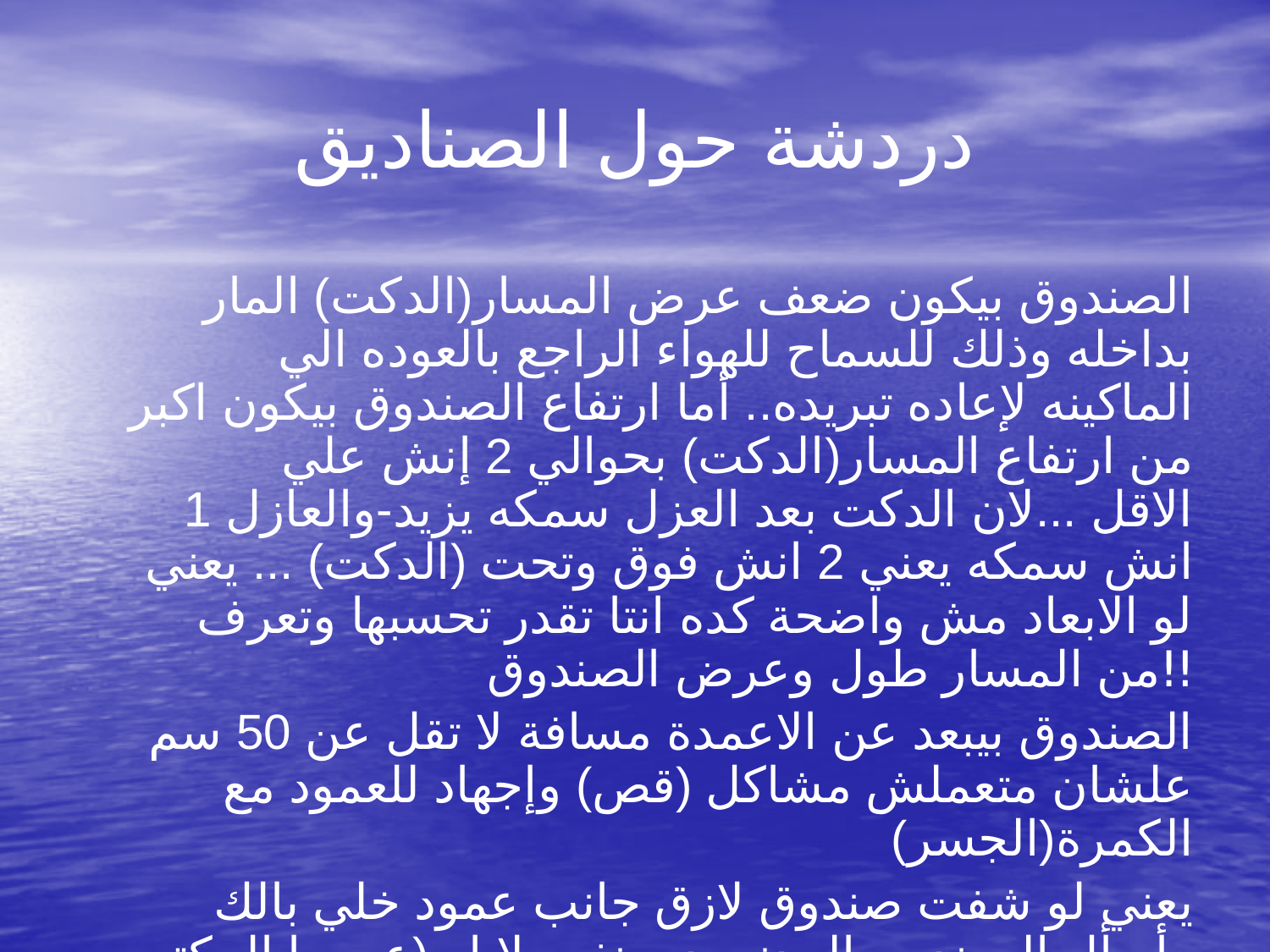

# دردشة حول الصناديق
الصندوق بيكون ضعف عرض المسار(الدكت) المار بداخله وذلك للسماح للهواء الراجع بالعوده الي الماكينه لإعاده تبريده.. أما ارتفاع الصندوق بيكون اكبر من ارتفاع المسار(الدكت) بحوالي 2 إنش علي الاقل ...لان الدكت بعد العزل سمكه يزيد-والعازل 1 انش سمكه يعني 2 انش فوق وتحت (الدكت) ... يعني لو الابعاد مش واضحة كده انتا تقدر تحسبها وتعرف من المسار طول وعرض الصندوق!!
الصندوق بيبعد عن الاعمدة مسافة لا تقل عن 50 سم علشان متعملش مشاكل (قص) وإجهاد للعمود مع الكمرة(الجسر)
يعني لو شفت صندوق لازق جانب عمود خلي بالك وأسأل المهندس المدني ده ينفع ولا ايه(عموما المكتب الاستشاري بيبقي مخلص نفسه)